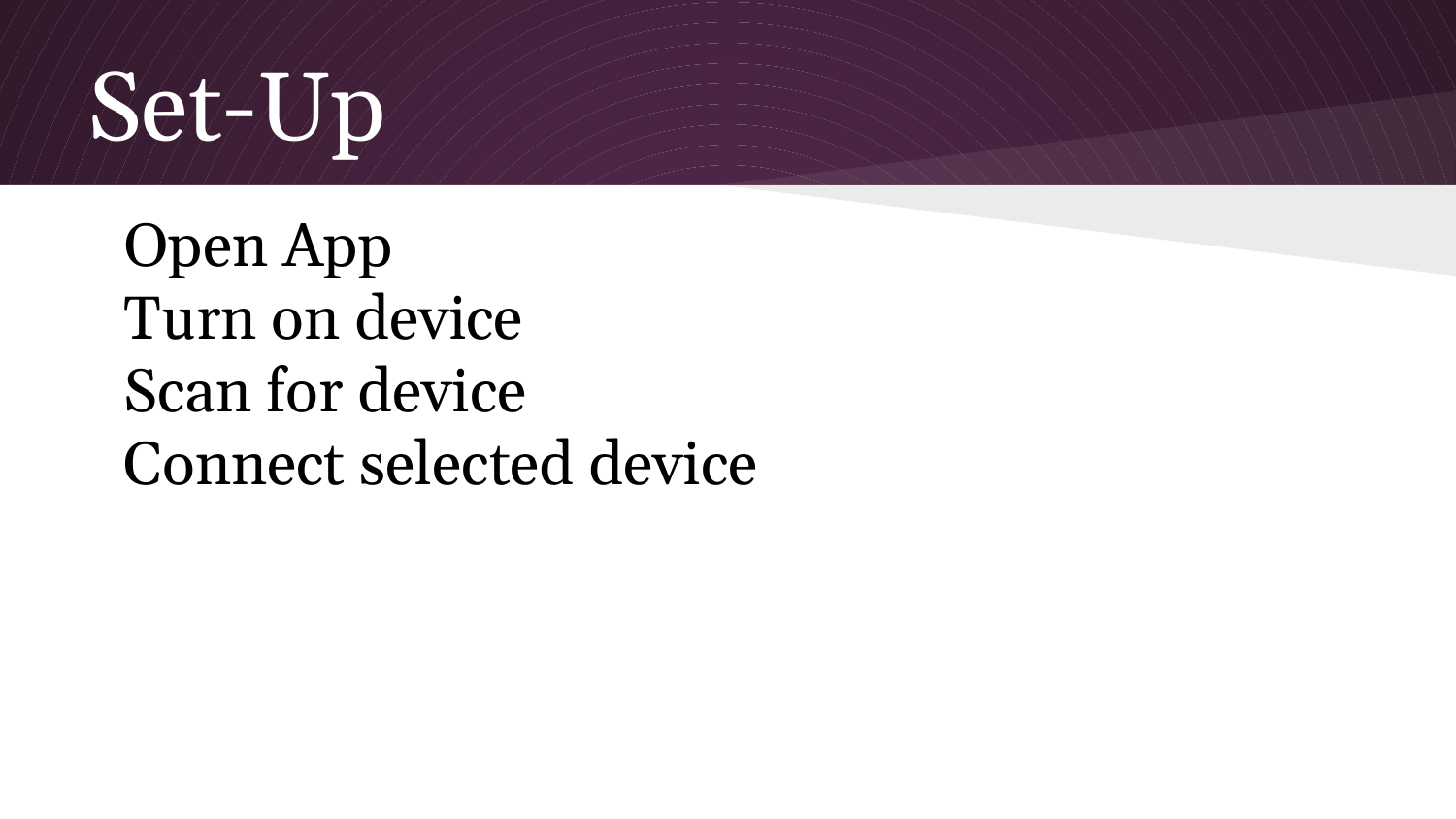

# Set-Up
Open App
Turn on device
Scan for device
Connect selected device